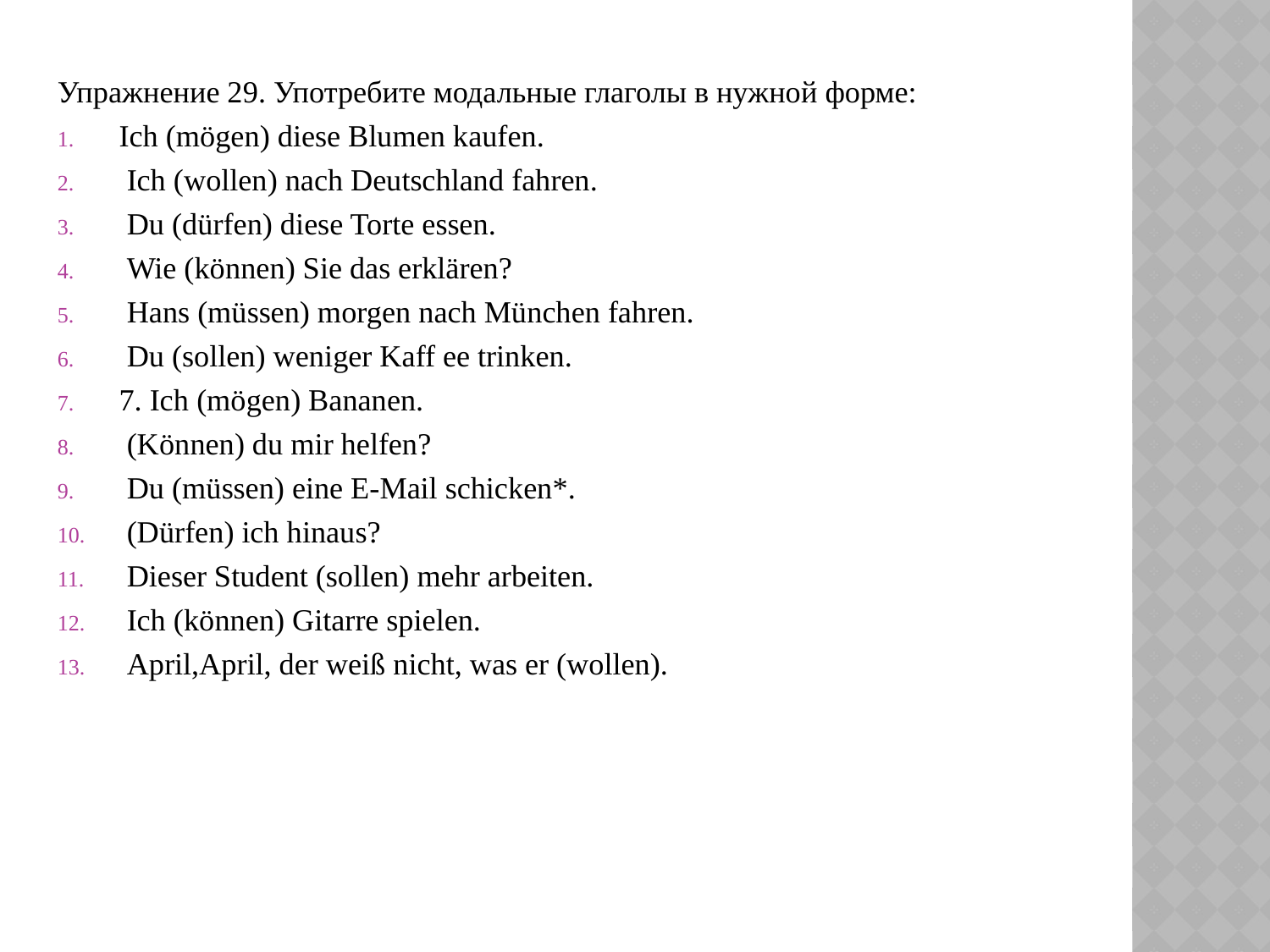

Упражнение 29. Употребите модальные глаголы в нужной форме:
Ich (mögen) diese Blumen kaufen.
 Ich (wollen) nach Deutschland fahren.
 Du (dürfen) diese Torte essen.
 Wie (können) Sie das erklären?
 Hans (müssen) morgen nach München fahren.
 Du (sollen) weniger Kaff eе trinken.
7. Ich (mögen) Bananen.
 (Können) du mir helfen?
 Du (müssen) eine E-Mail schicken*.
 (Dürfen) ich hinaus?
 Dieser Student (sollen) mehr arbeiten.
 Ich (können) Gitarre spielen.
 April,April, der weiß nicht, was er (wollen).